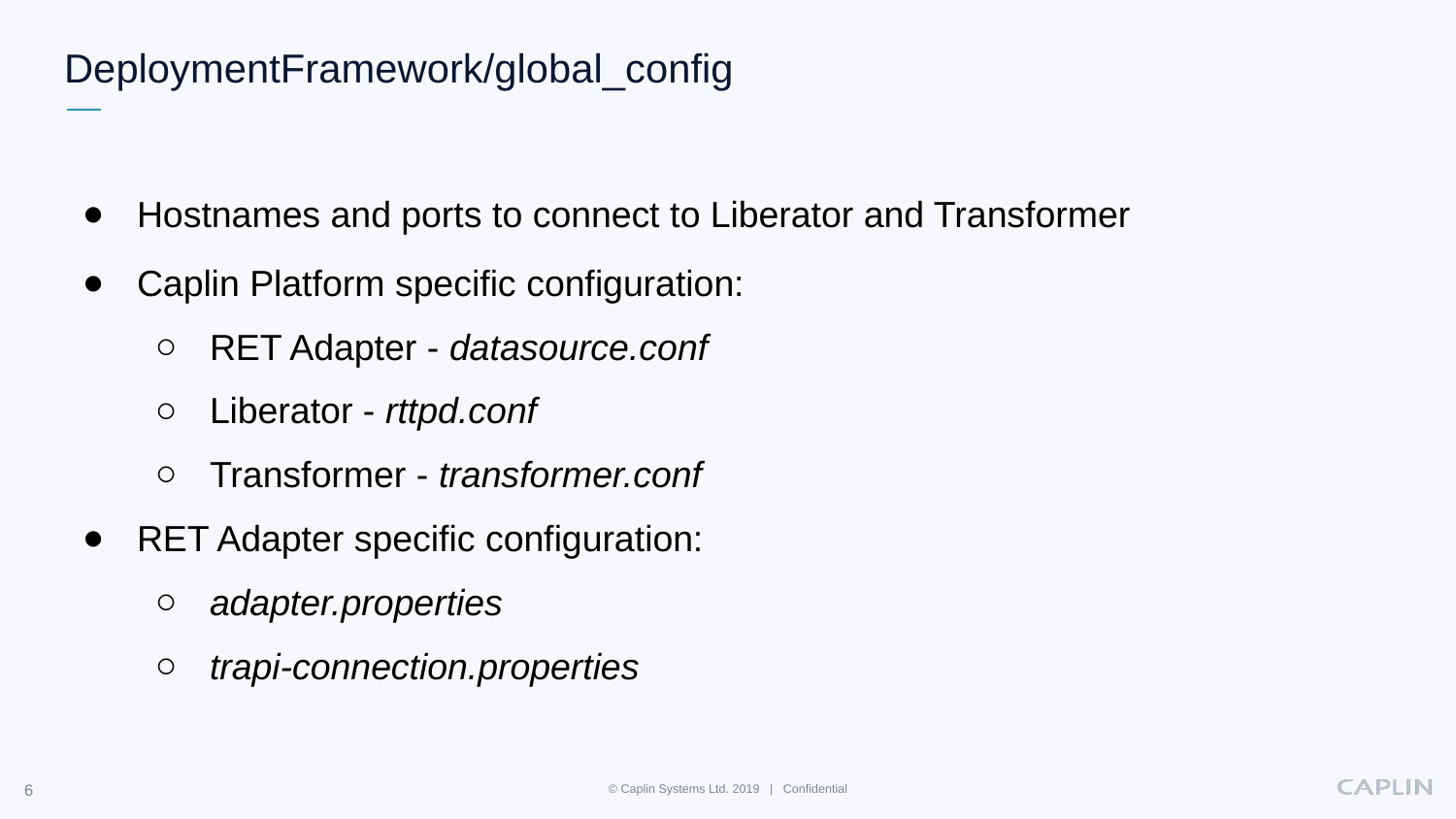

# DeploymentFramework/global_config
Hostnames and ports to connect to Liberator and Transformer
Caplin Platform specific configuration:
RET Adapter - datasource.conf
Liberator - rttpd.conf
Transformer - transformer.conf
RET Adapter specific configuration:
adapter.properties
trapi-connection.properties